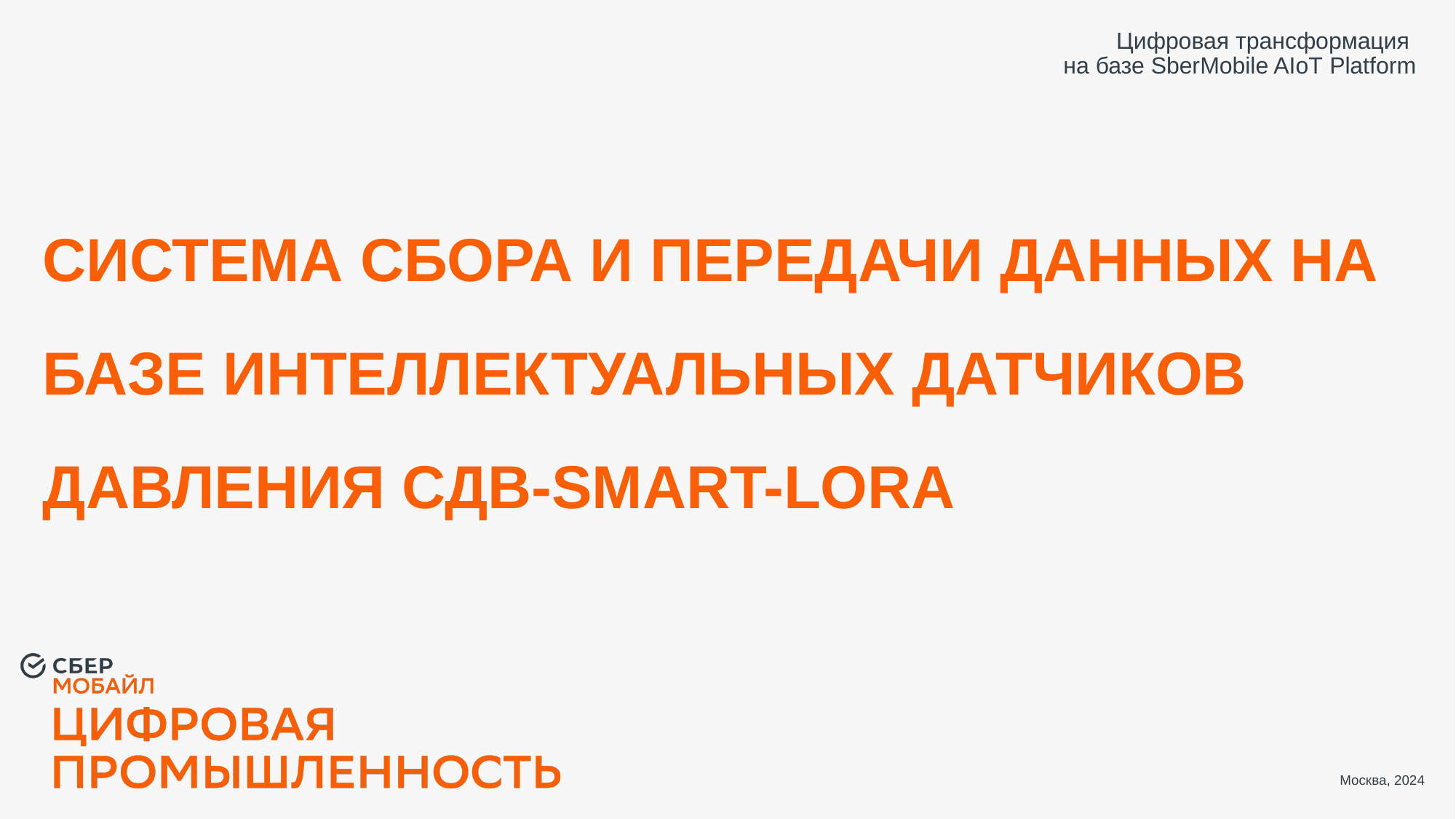

Цифровая трансформация
на базе SberMobile AIoT Platform
# СИСТЕМА СБОРА И ПЕРЕДАЧИ ДАННЫХ НА БАЗЕ ИНТЕЛЛЕКТУАЛЬНЫХ ДАТЧИКОВ ДАВЛЕНИЯ СДВ-SMART-LORA
Москва, 2024